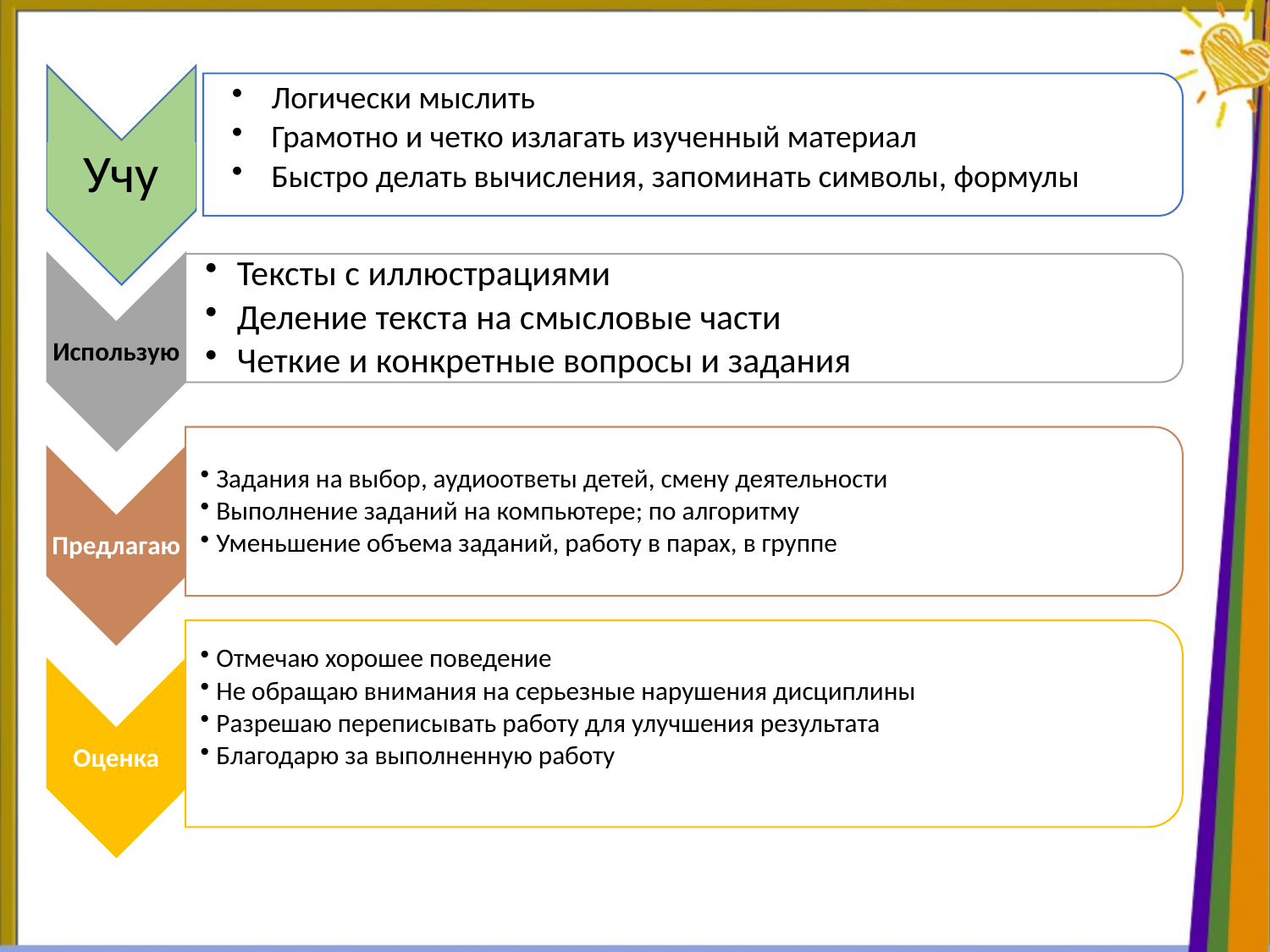

Учу

Логически мыслить
Грамотно и четко излагать изученный материал
Быстро делать вычисления, запоминать символы, формулы

Использую
Тексты с иллюстрациями
Деление текста на смысловые части
Четкие и конкретные вопросы и задания
Предлагаю
Задания на выбор, аудиоответы детей, смену деятельности
Выполнение заданий на компьютере; по алгоритму
Уменьшение объема заданий, работу в парах, в группе
Оценка
Отмечаю хорошее поведение
Не обращаю внимания на серьезные нарушения дисциплины
Разрешаю переписывать работу для улучшения результата
Благодарю за выполненную работу